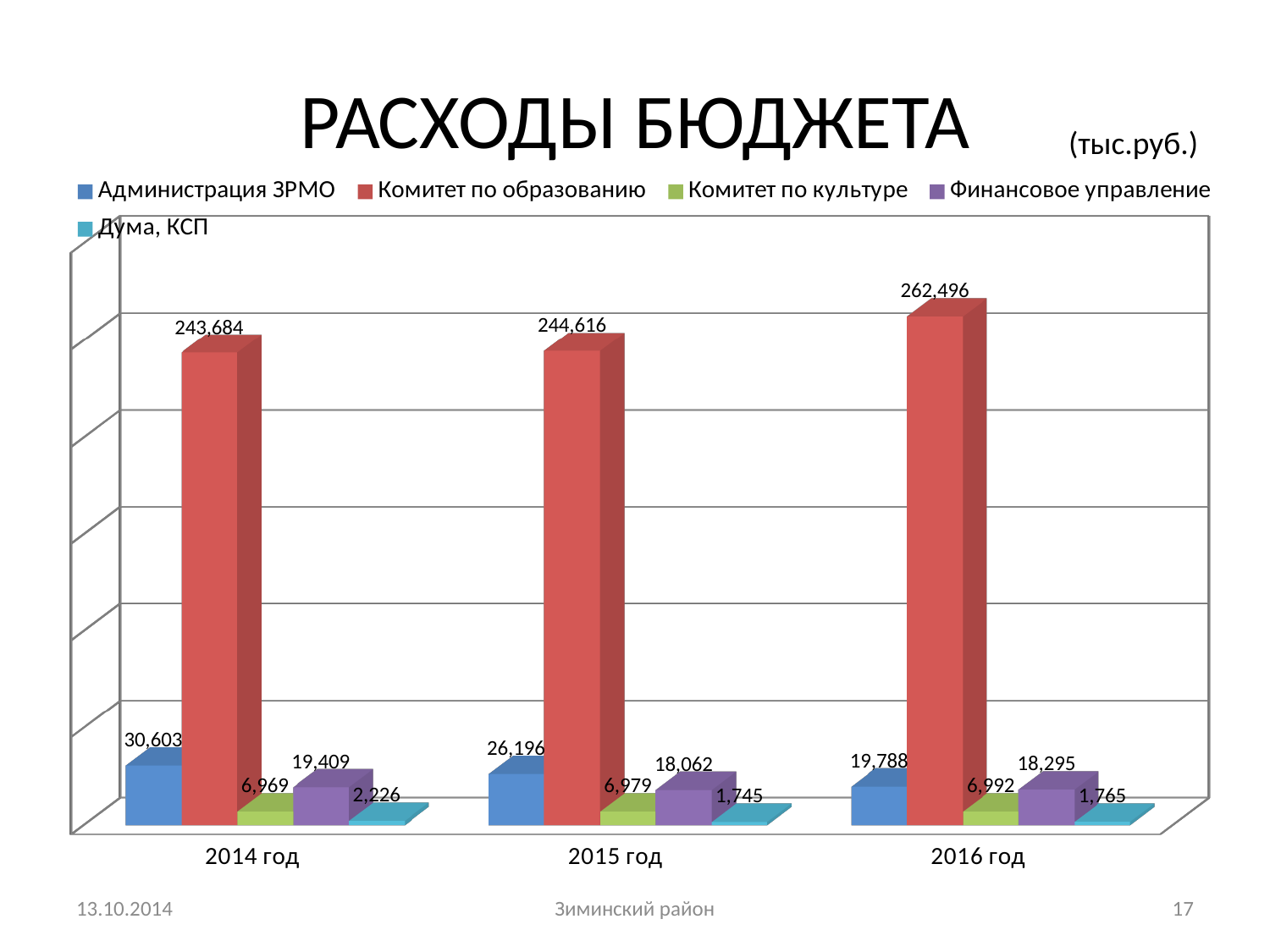

# РАСХОДЫ БЮДЖЕТА
(тыс.руб.)

[unsupported chart]

13.10.2014
Зиминский район
17